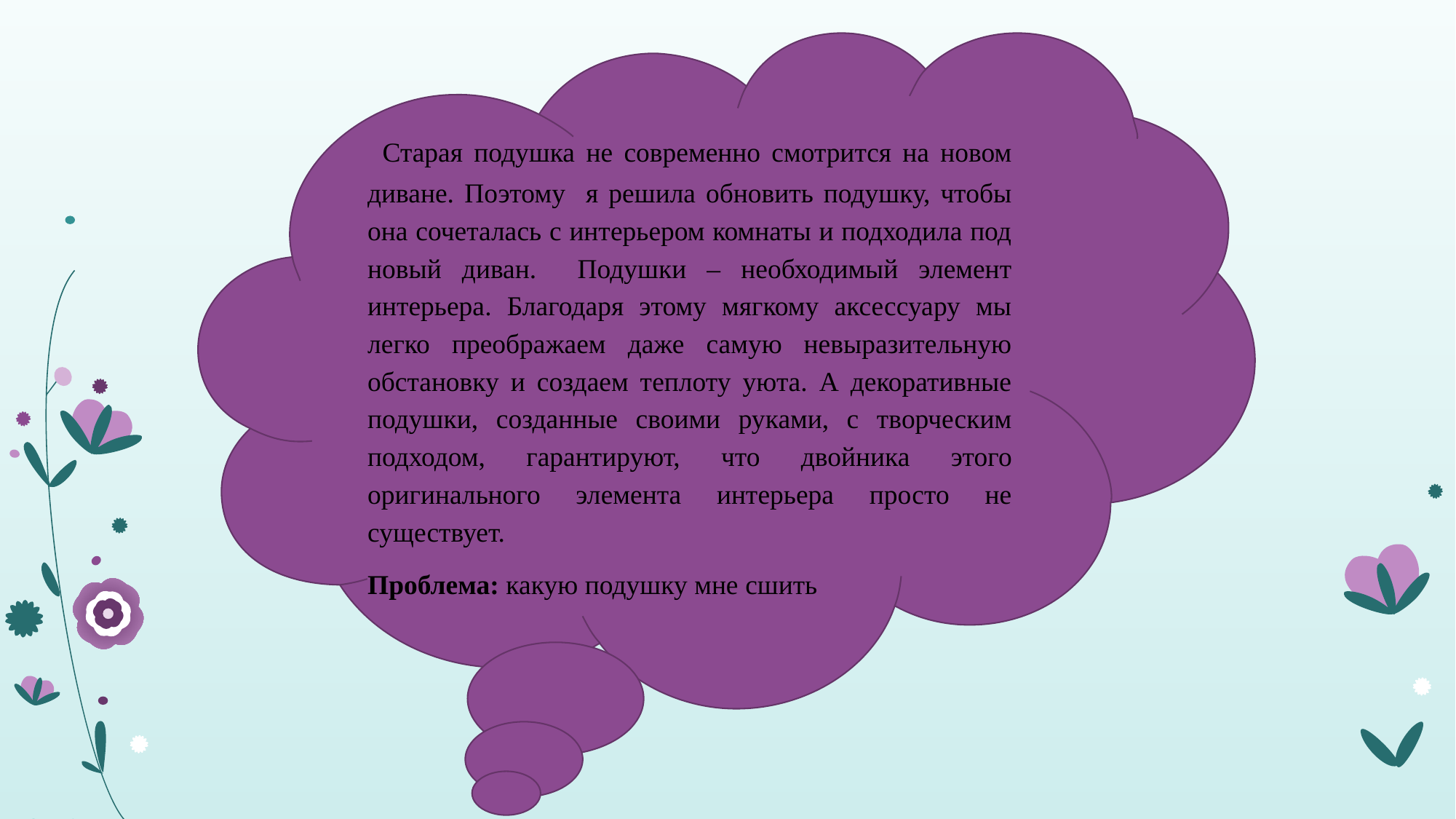

Старая подушка не современно смотрится на новом диване. Поэтому  я решила обновить подушку, чтобы она сочеталась с интерьером комнаты и подходила под новый диван.  Подушки – необходимый элемент интерьера. Благодаря этому мягкому аксессуару мы легко преображаем даже самую невыразительную обстановку и создаем теплоту уюта. А декоративные подушки, созданные своими руками, с творческим подходом, гарантируют, что двойника этого оригинального элемента интерьера просто не существует.
Проблема: какую подушку мне сшить
#